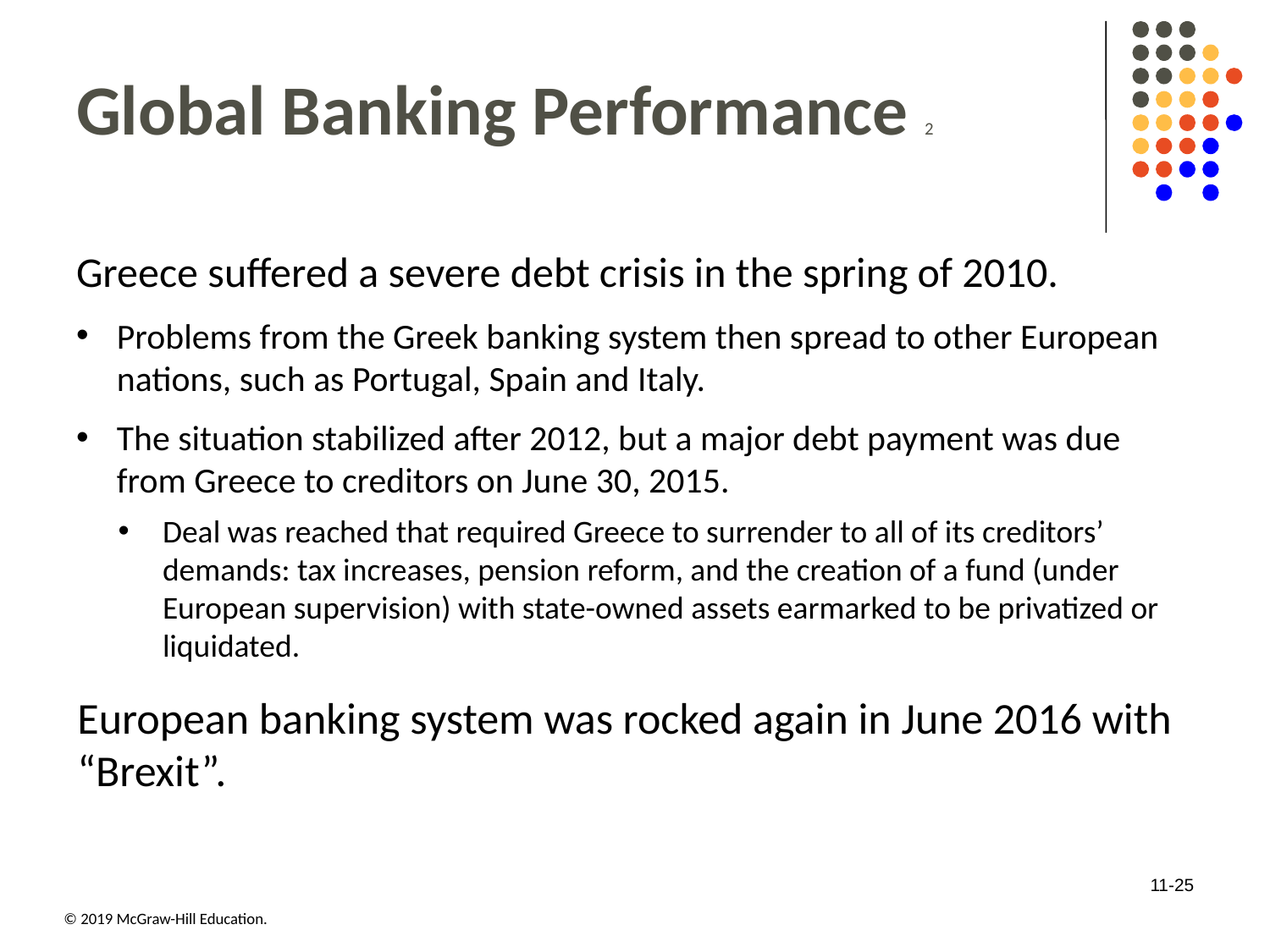

# Global Banking Performance 2
Greece suffered a severe debt crisis in the spring of 2010.
Problems from the Greek banking system then spread to other European nations, such as Portugal, Spain and Italy.
The situation stabilized after 2012, but a major debt payment was due from Greece to creditors on June 30, 2015.
Deal was reached that required Greece to surrender to all of its creditors’ demands: tax increases, pension reform, and the creation of a fund (under European supervision) with state-owned assets earmarked to be privatized or liquidated.
European banking system was rocked again in June 2016 with “Brexit”.
11-25